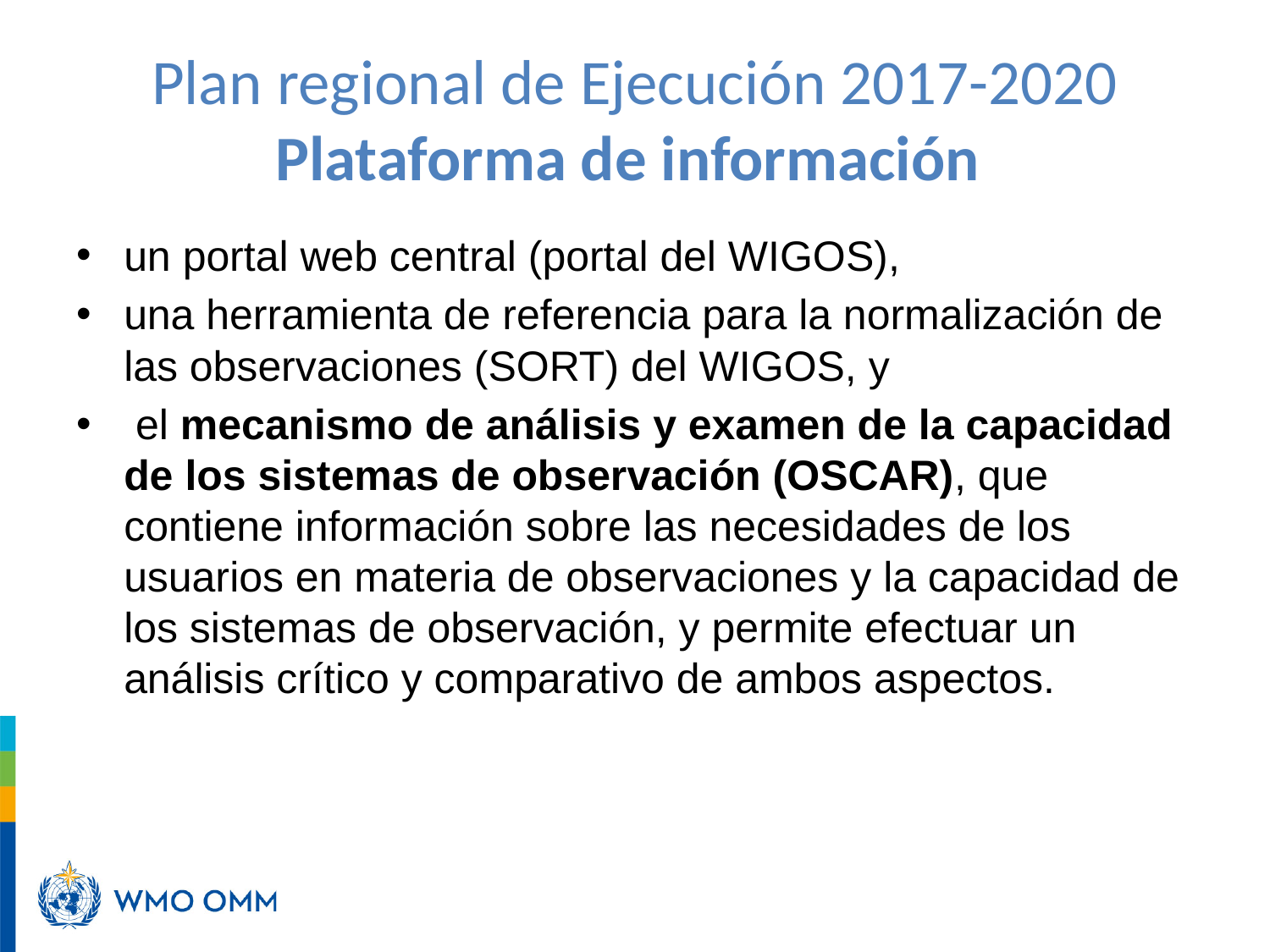

# Plan regional de Ejecución 2017-2020 Plataforma de información
un portal web central (portal del WIGOS),
una herramienta de referencia para la normalización de las observaciones (SORT) del WIGOS, y
 el mecanismo de análisis y examen de la capacidad de los sistemas de observación (OSCAR), que contiene información sobre las necesidades de los usuarios en materia de observaciones y la capacidad de los sistemas de observación, y permite efectuar un análisis crítico y comparativo de ambos aspectos.